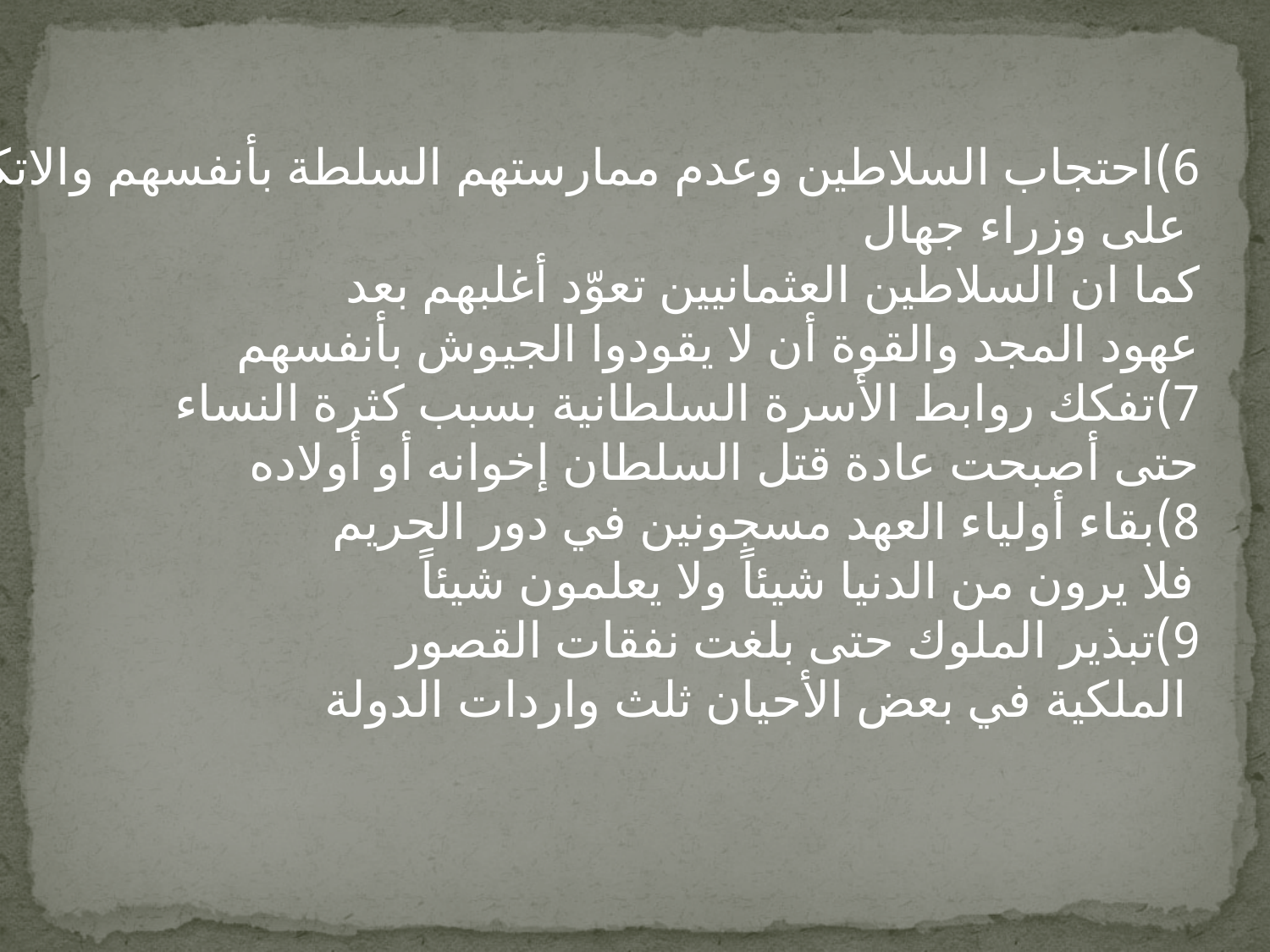

6)احتجاب السلاطين وعدم ممارستهم السلطة بأنفسهم والاتكال
 على وزراء جهال
كما ان السلاطين العثمانيين تعوّد أغلبهم بعد
عهود المجد والقوة أن لا يقودوا الجيوش بأنفسهم
7)تفكك روابط الأسرة السلطانية بسبب كثرة النساء
حتى أصبحت عادة قتل السلطان إخوانه أو أولاده
8)بقاء أولياء العهد مسجونين في دور الحريم
فلا يرون من الدنيا شيئاً ولا يعلمون شيئاً
9)تبذير الملوك حتى بلغت نفقات القصور
 الملكية في بعض الأحيان ثلث واردات الدولة